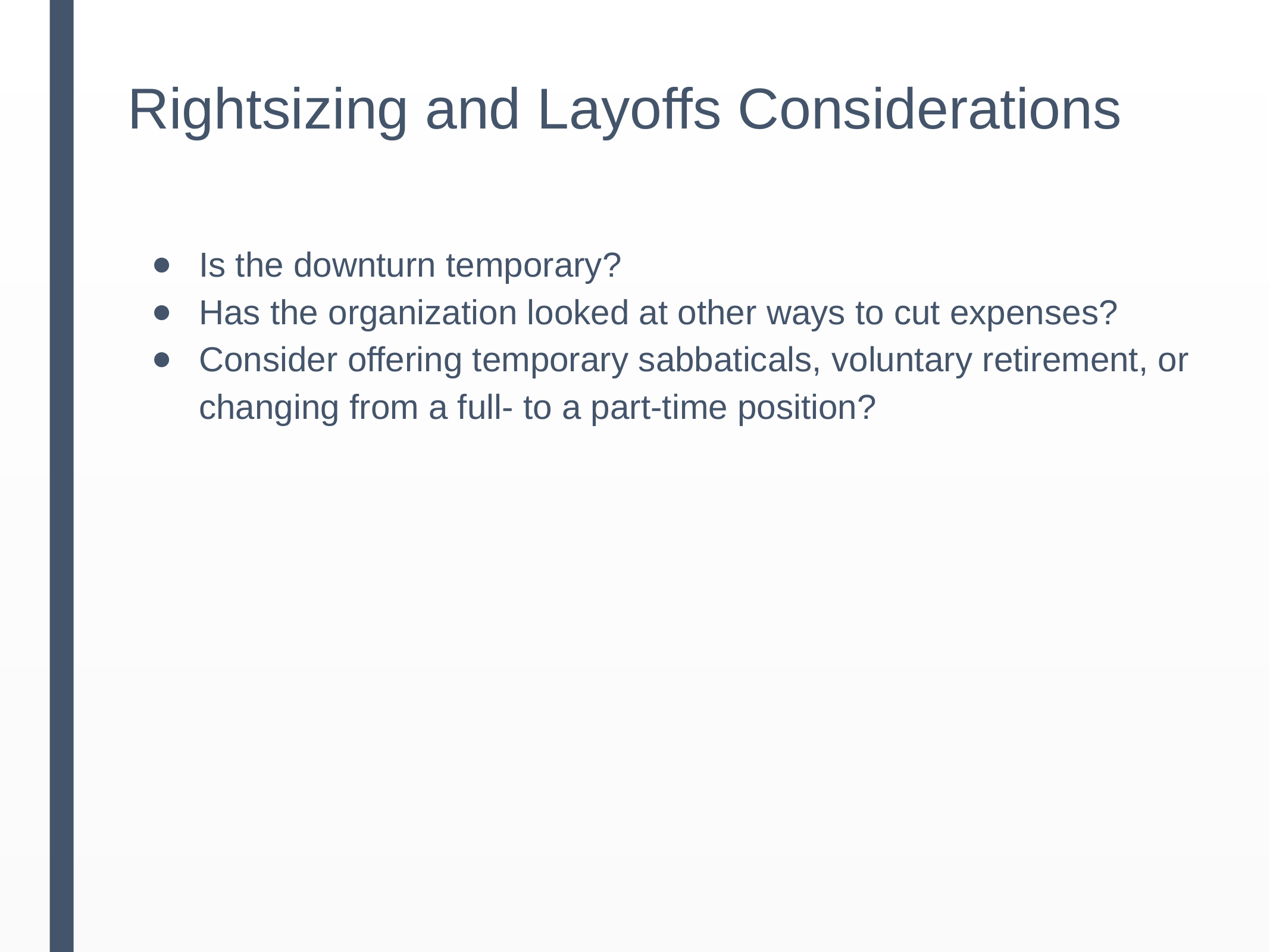

# Rightsizing and Layoffs Considerations
Is the downturn temporary?
Has the organization looked at other ways to cut expenses?
Consider offering temporary sabbaticals, voluntary retirement, or changing from a full- to a part-time position?